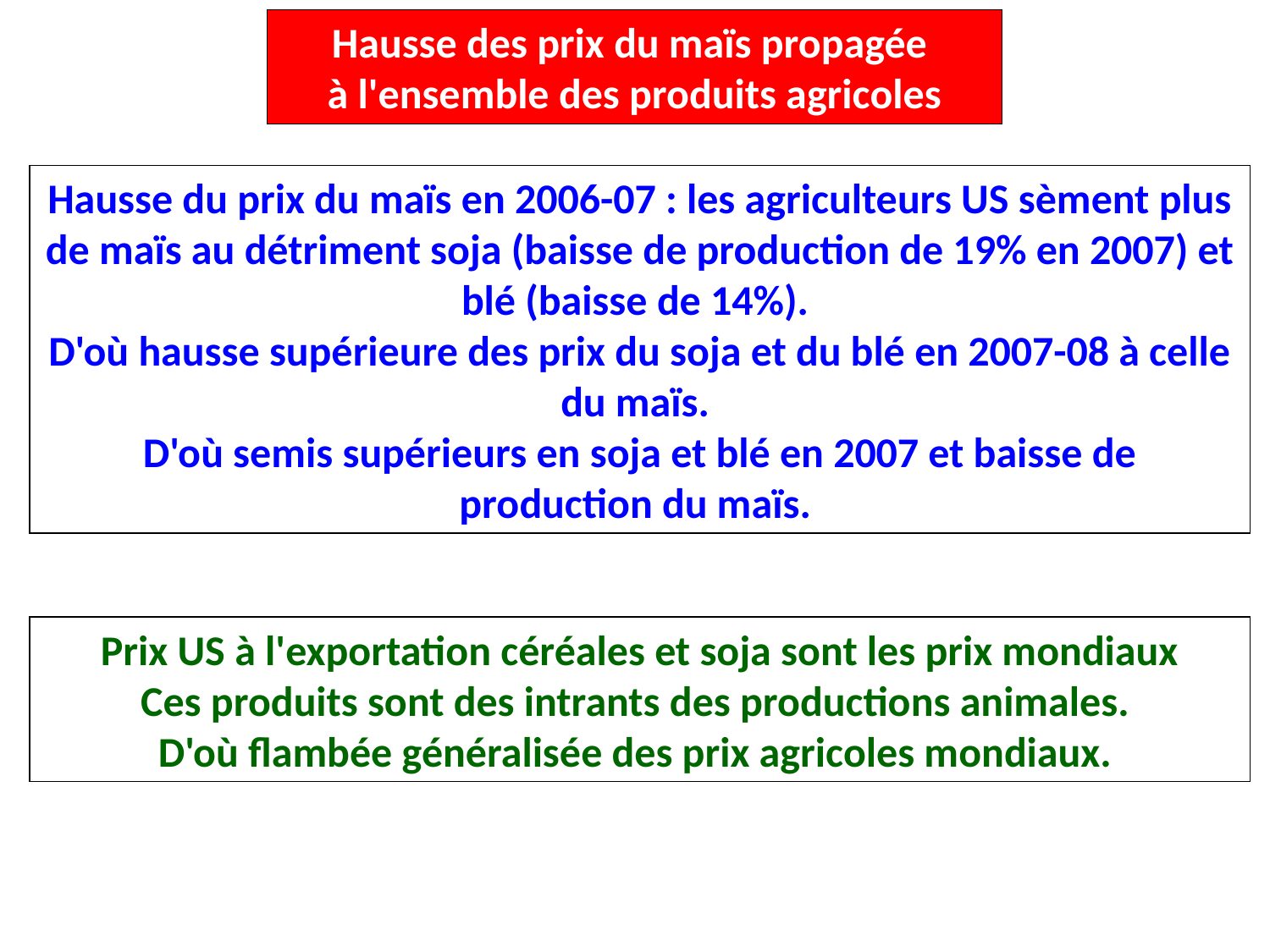

Hausse des prix du maïs propagée
à l'ensemble des produits agricoles
Hausse du prix du maïs en 2006-07 : les agriculteurs US sèment plus de maïs au détriment soja (baisse de production de 19% en 2007) et blé (baisse de 14%).
D'où hausse supérieure des prix du soja et du blé en 2007-08 à celle du maïs.
D'où semis supérieurs en soja et blé en 2007 et baisse de production du maïs.
Prix US à l'exportation céréales et soja sont les prix mondiaux
Ces produits sont des intrants des productions animales.
D'où flambée généralisée des prix agricoles mondiaux.